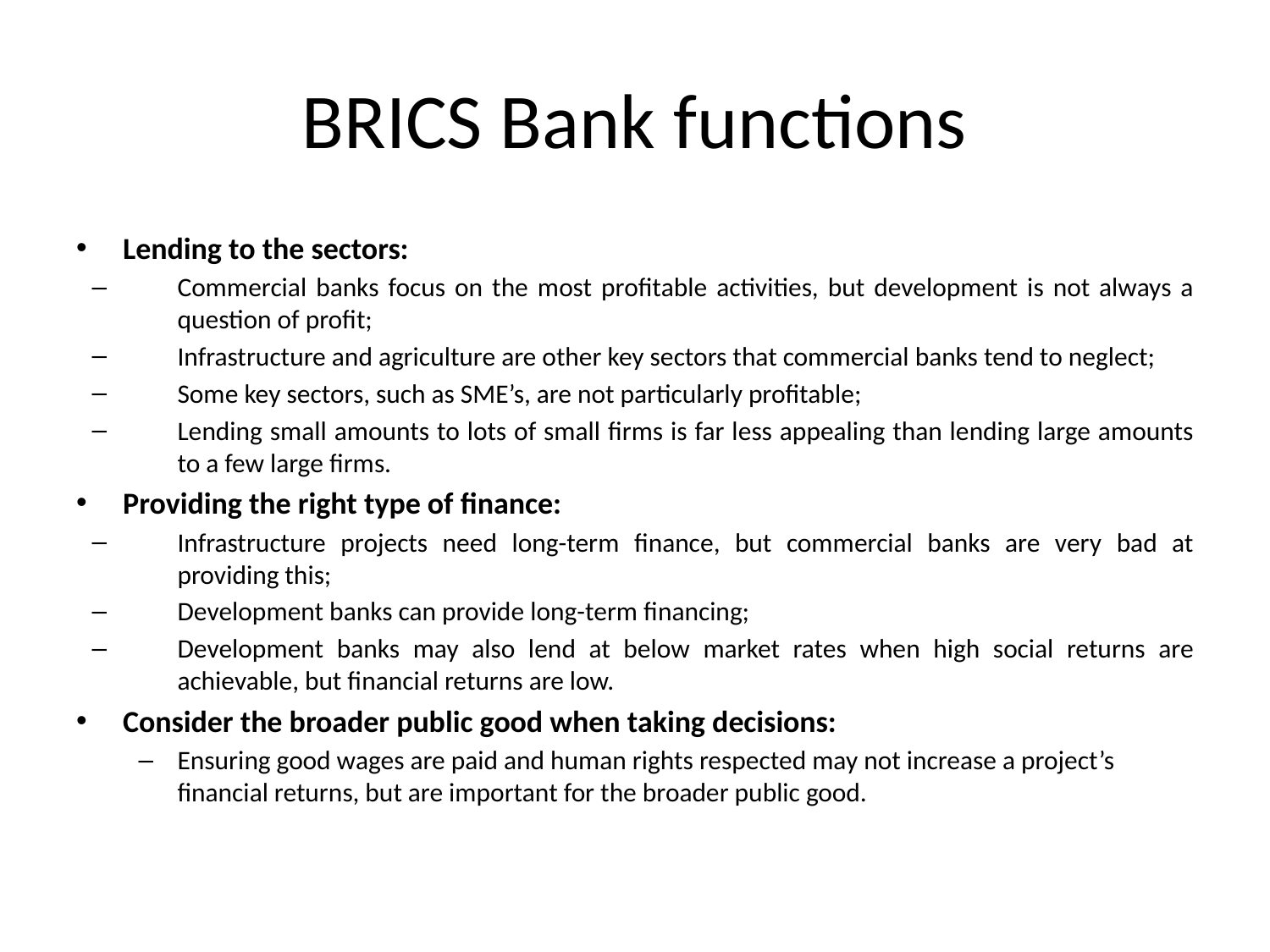

# BRICS Bank functions
Lending to the sectors:
Commercial banks focus on the most profitable activities, but development is not always a question of profit;
Infrastructure and agriculture are other key sectors that commercial banks tend to neglect;
Some key sectors, such as SME’s, are not particularly profitable;
Lending small amounts to lots of small firms is far less appealing than lending large amounts to a few large firms.
Providing the right type of finance:
Infrastructure projects need long-term finance, but commercial banks are very bad at providing this;
Development banks can provide long-term financing;
Development banks may also lend at below market rates when high social returns are achievable, but financial returns are low.
Consider the broader public good when taking decisions:
Ensuring good wages are paid and human rights respected may not increase a project’s financial returns, but are important for the broader public good.